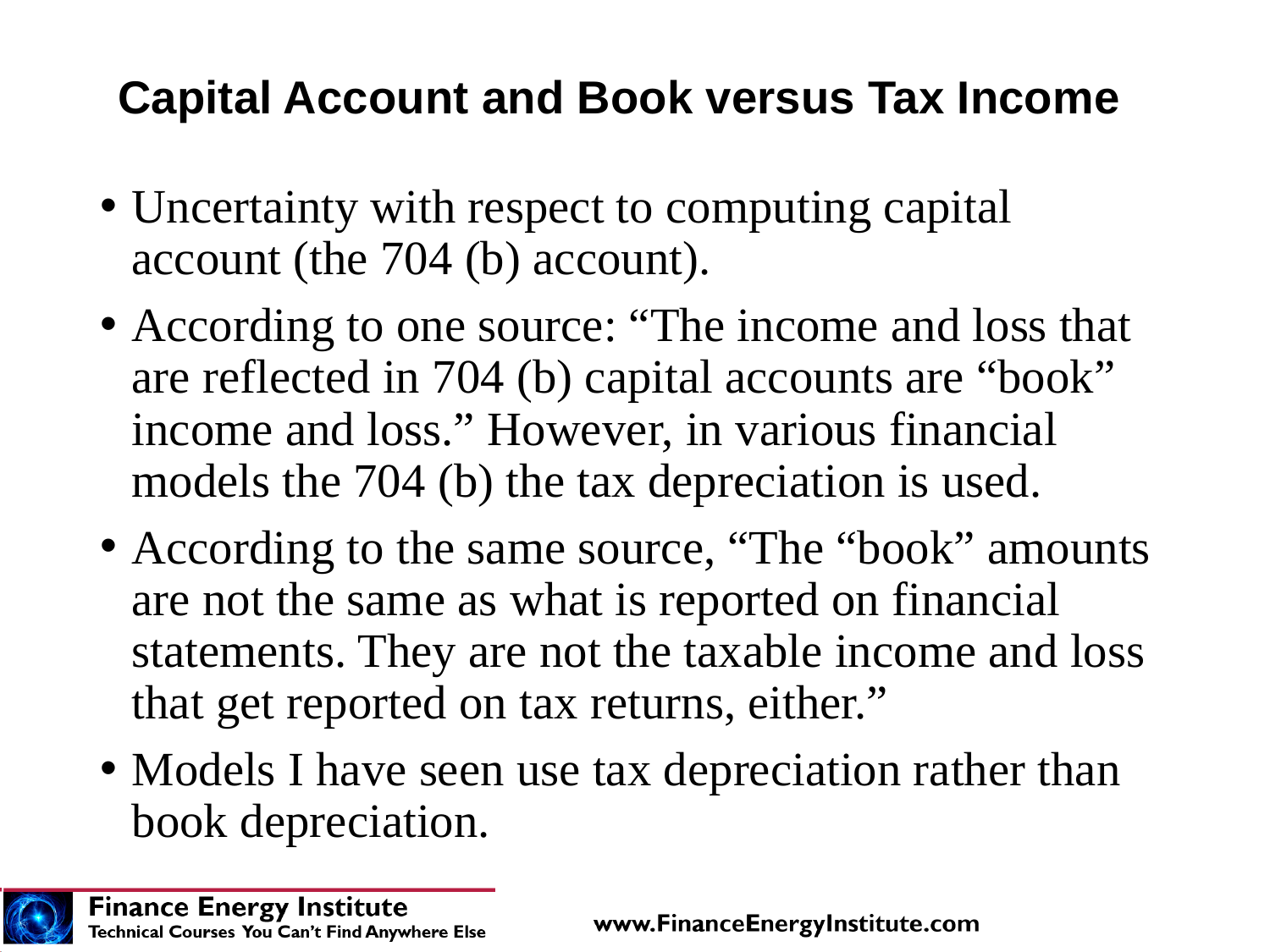

# Capital Account and Book versus Tax Income
Uncertainty with respect to computing capital account (the 704 (b) account).
According to one source: “The income and loss that are reflected in 704 (b) capital accounts are “book” income and loss.” However, in various financial models the 704 (b) the tax depreciation is used.
According to the same source, “The “book” amounts are not the same as what is reported on financial statements. They are not the taxable income and loss that get reported on tax returns, either.”
Models I have seen use tax depreciation rather than book depreciation.